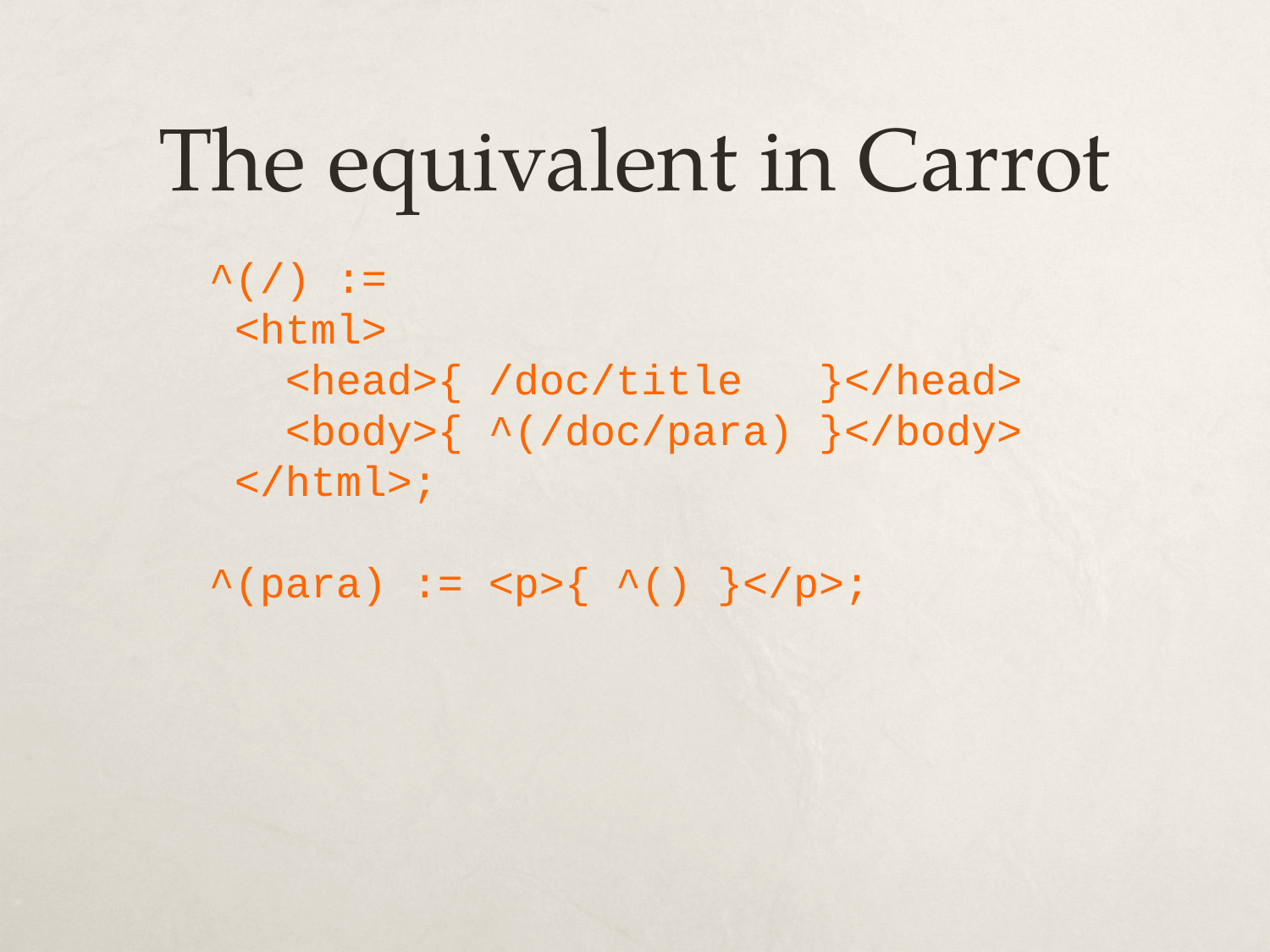

# The equivalent in Carrot
^(/) :=
 <html>
   <head>{ /doc/title   }</head>
   <body>{ ^(/doc/para) }</body>
 </html>;
^(para) := <p>{ ^() }</p>;